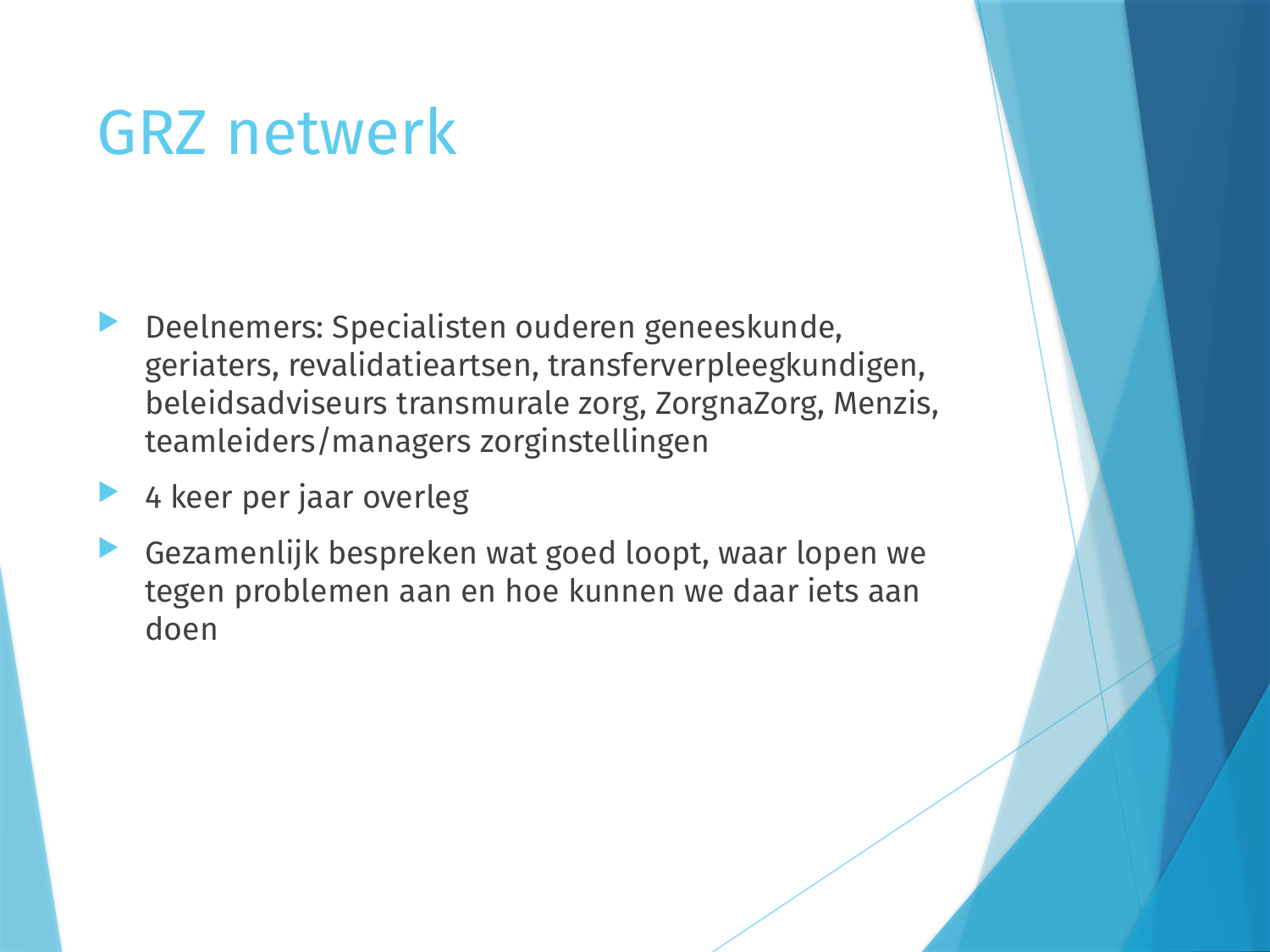

# GRZ netwerk
Deelnemers: Specialisten ouderen geneeskunde, geriaters, revalidatieartsen, transferverpleegkundigen, beleidsadviseurs transmurale zorg, ZorgnaZorg, Menzis, teamleiders/managers zorginstellingen
4 keer per jaar overleg
Gezamenlijk bespreken wat goed loopt, waar lopen we tegen problemen aan en hoe kunnen we daar iets aan doen